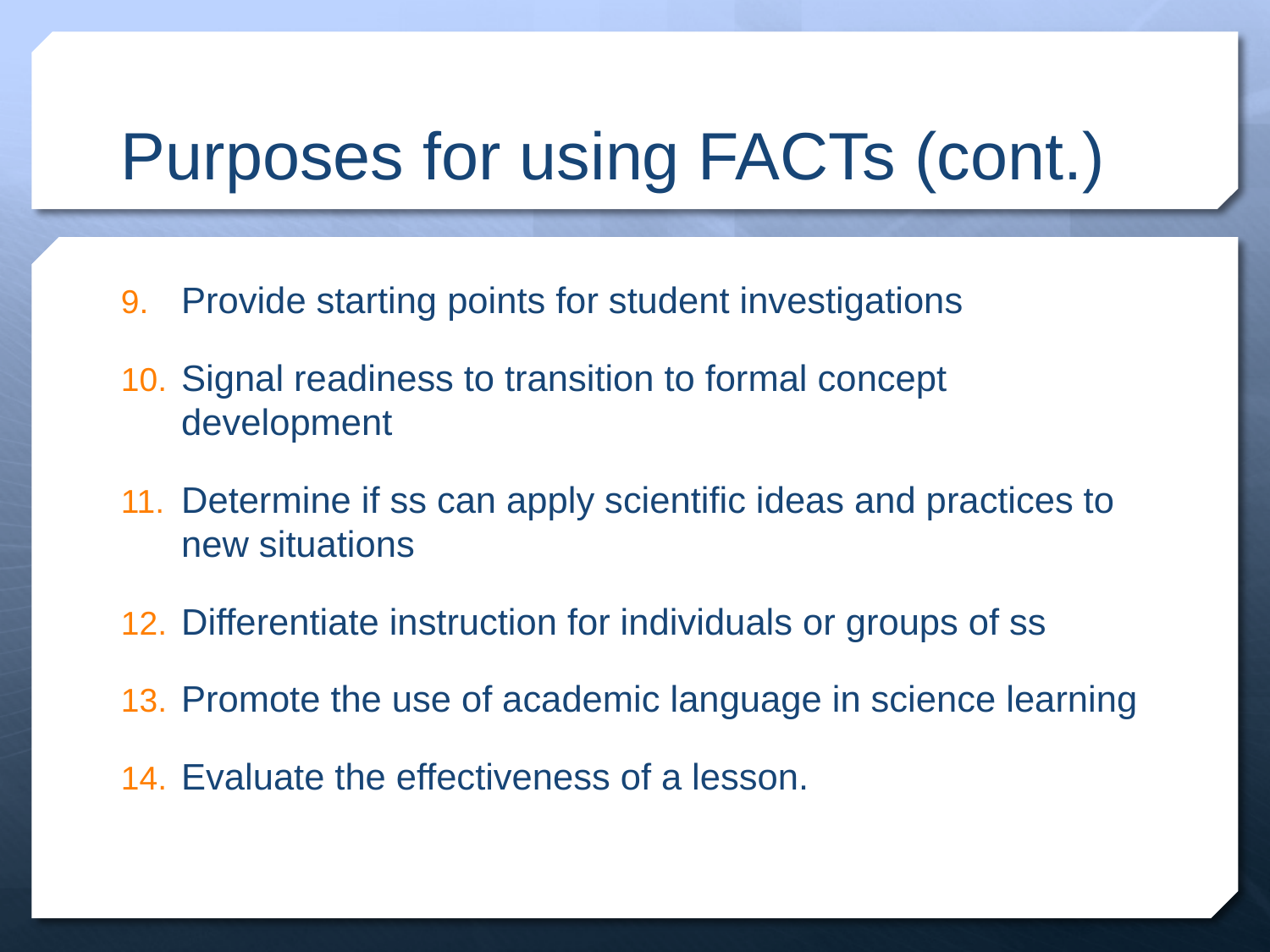

# Purposes for using FACTs (cont.)
Provide starting points for student investigations
Signal readiness to transition to formal concept development
Determine if ss can apply scientific ideas and practices to new situations
Differentiate instruction for individuals or groups of ss
Promote the use of academic language in science learning
Evaluate the effectiveness of a lesson.